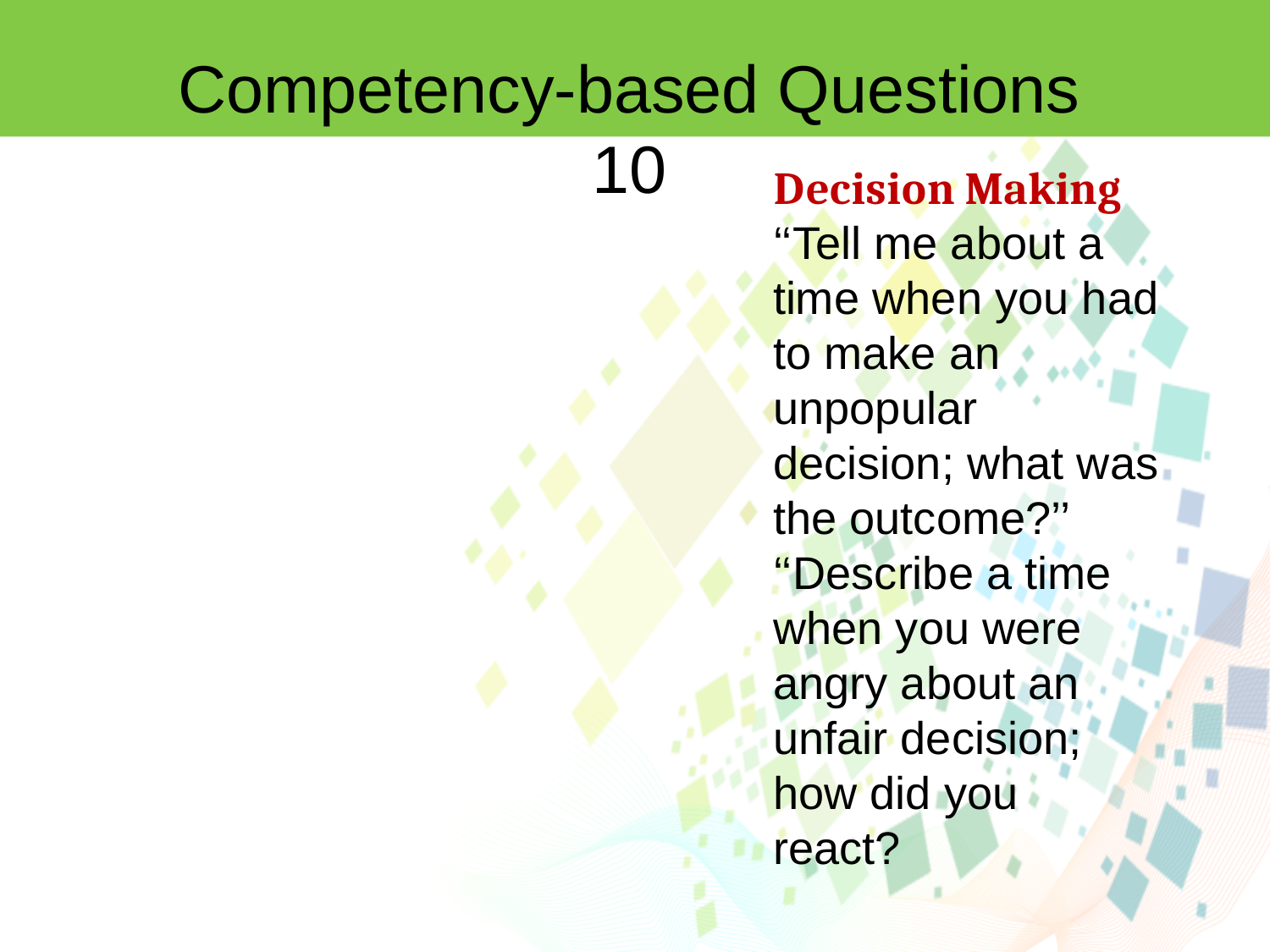

Competency-based Questions 10
Decision Making
‘‘Tell me about a time when you had to make an unpopular decision; what was
the outcome?’’
‘‘Describe a time when you were angry about an unfair decision; how did you
react?